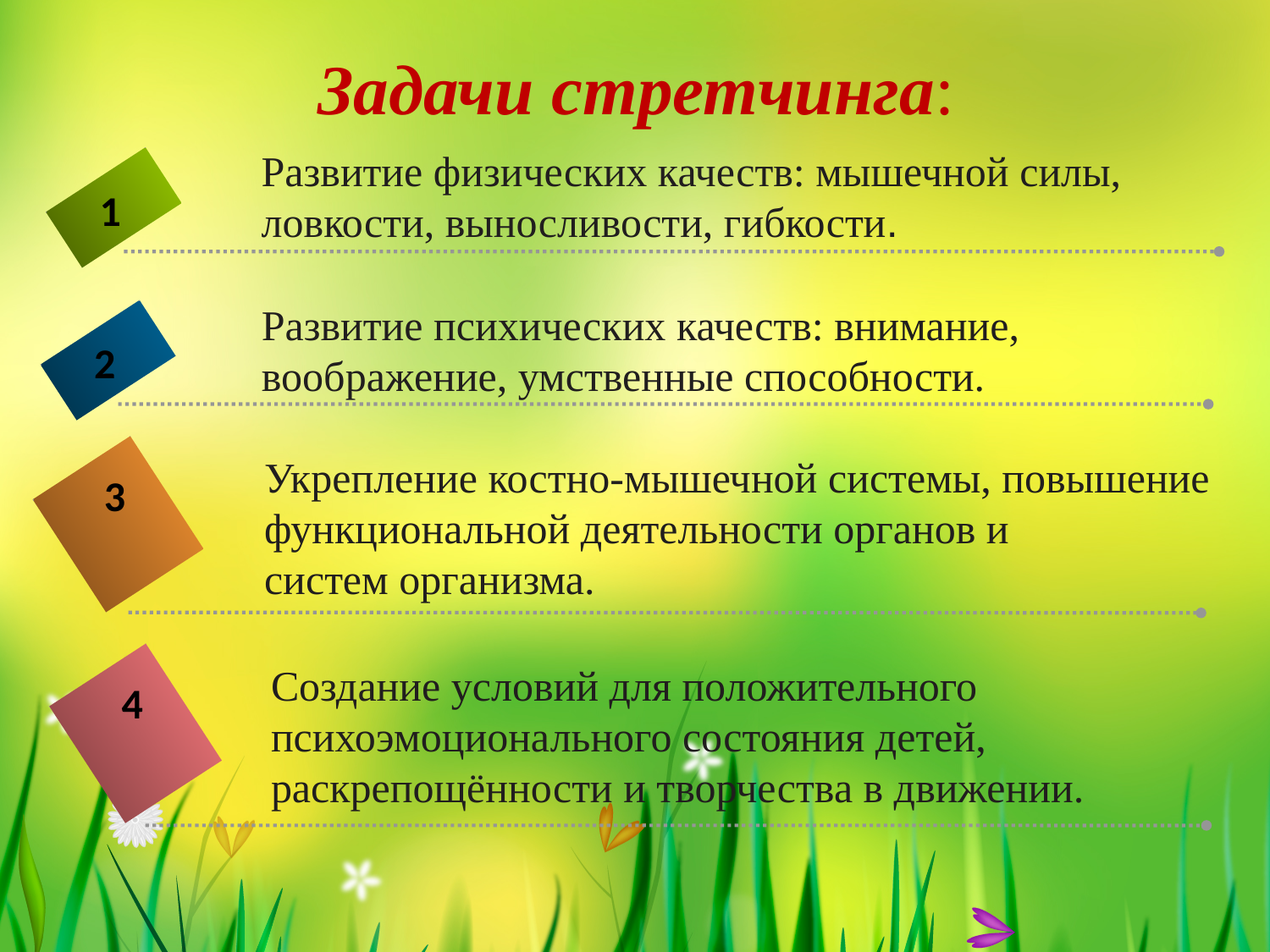

# Задачи стретчинга:
Развитие физических качеств: мышечной силы,
ловкости, выносливости, гибкости.

1

Развитие психических качеств: внимание,
воображение, умственные способности.

2

Укрепление костно-мышечной системы, повышение
функциональной деятельности органов и
систем организма.

3

Создание условий для положительного
психоэмоционального состояния детей,
раскрепощённости и творчества в движении.

4